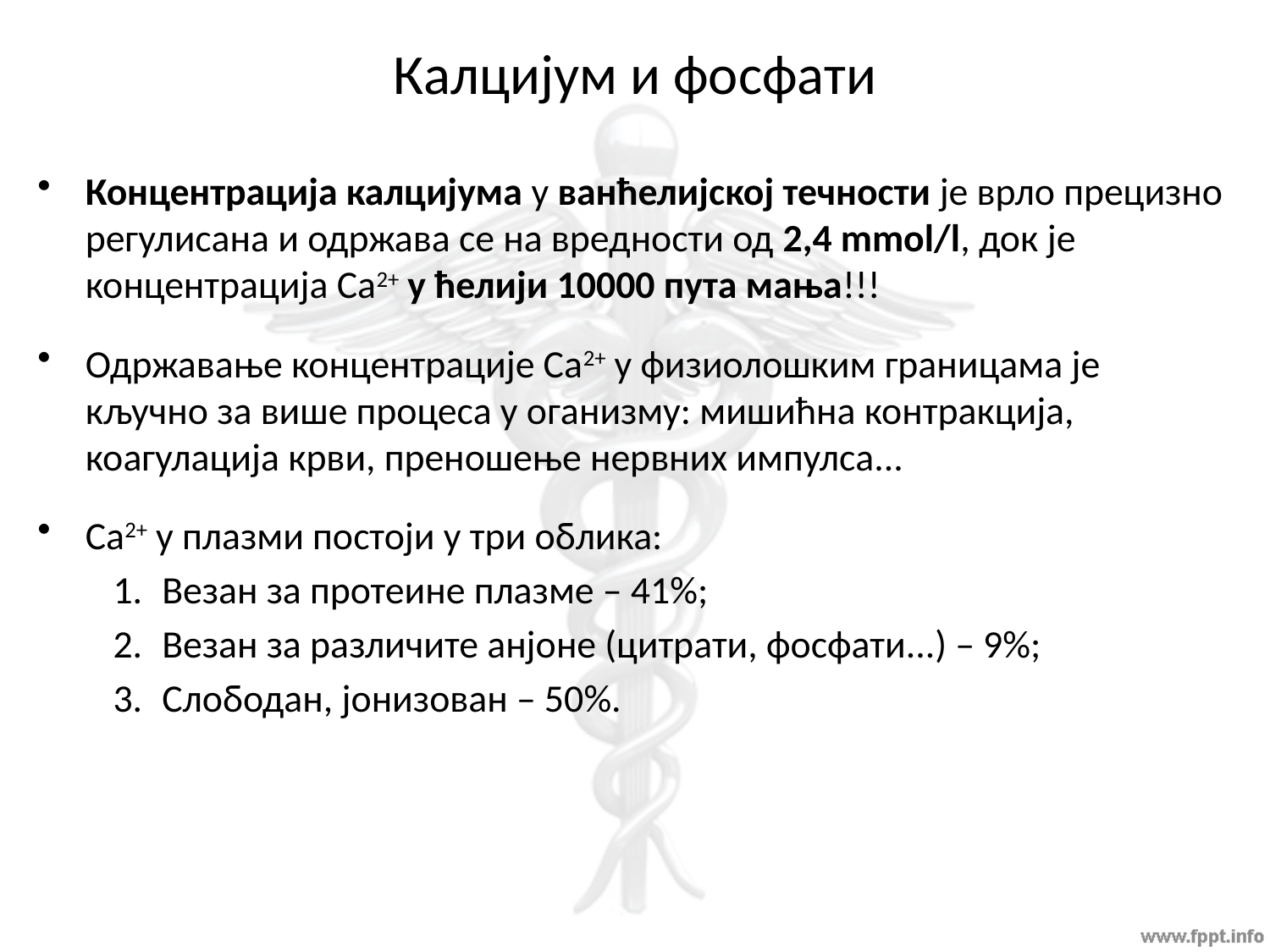

# Калцијум и фосфати

Концентрација калцијума у ванћелијској течности је врло прецизно регулисана и одржава се на вредности од 2,4 mmol/l, док је концентрација Са2+ у ћелији 10000 пута мања!!!

Одржавање концентрације Са2+ у физиолошким границама је кључно за више процеса у оганизму: мишићна контракција, коагулација крви, преношење нервних импулса...

Са2+ у плазми постоји у три облика:
Везан за протеине плазме – 41%;
Везан за различите анјоне (цитрати, фосфати...) – 9%;
Слободан, јонизован – 50%.